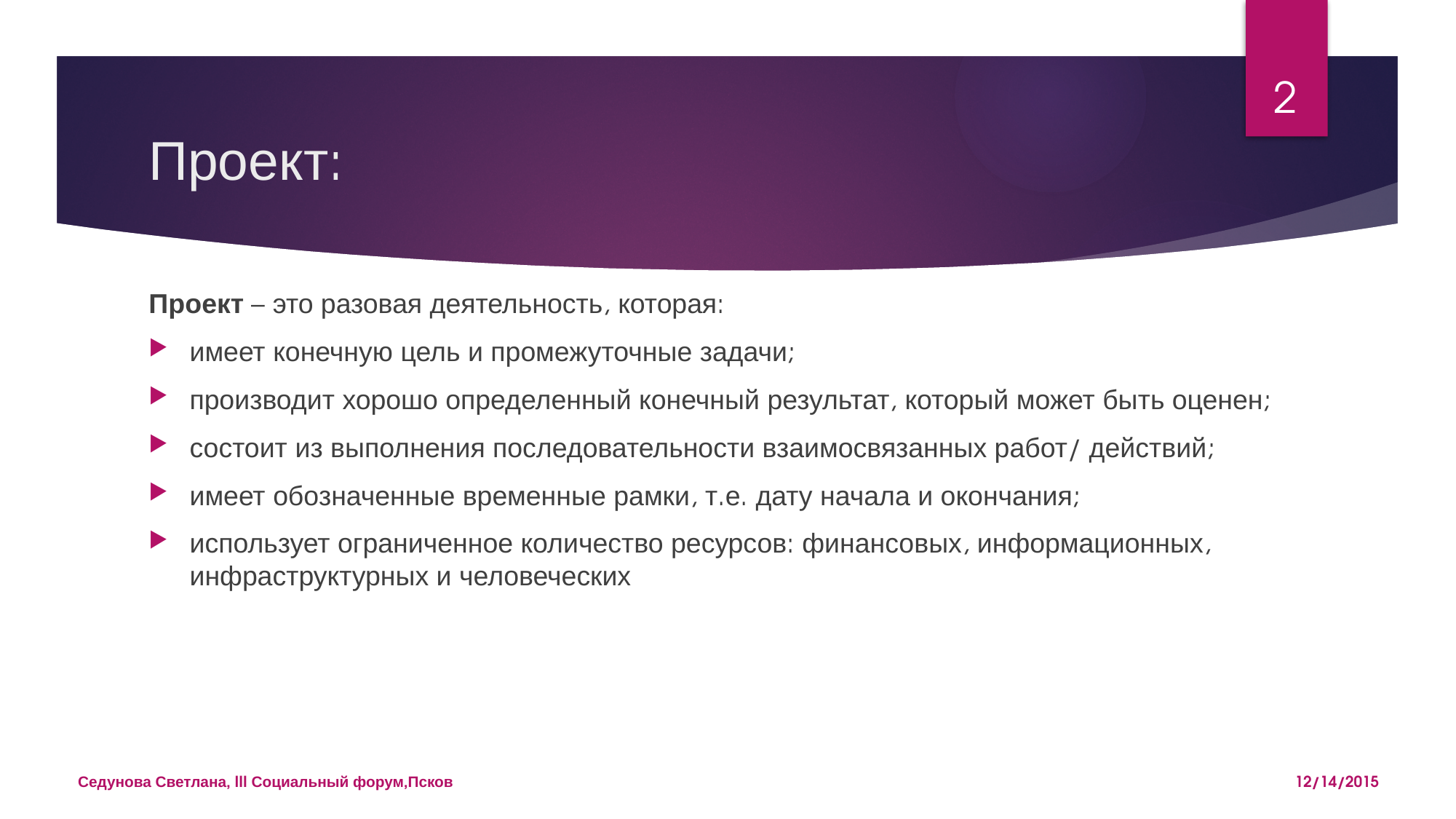

2
# Проект:
Проект – это разовая деятельность, которая:
имеет конечную цель и промежуточные задачи;
производит хорошо определенный конечный результат, который может быть оценен;
состоит из выполнения последовательности взаимосвязанных работ/ действий;
имеет обозначенные временные рамки, т.е. дату начала и окончания;
использует ограниченное количество ресурсов: финансовых, информационных, инфраструктурных и человеческих
Седунова Светлана, III Социальный форум,Псков
12/14/2015